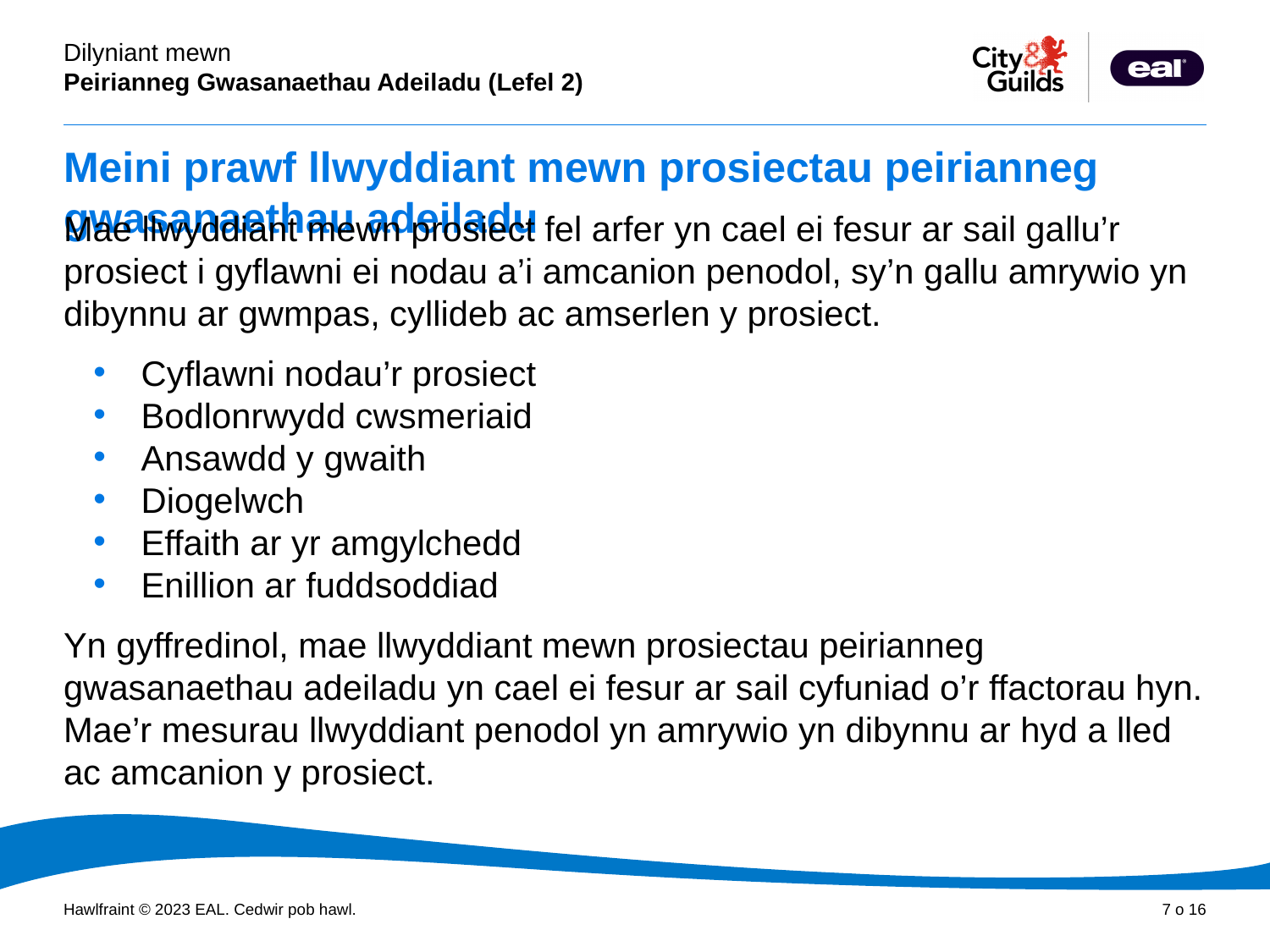

# Meini prawf llwyddiant mewn prosiectau peirianneg gwasanaethau adeiladu
Mae llwyddiant mewn prosiect fel arfer yn cael ei fesur ar sail gallu’r prosiect i gyflawni ei nodau a’i amcanion penodol, sy’n gallu amrywio yn dibynnu ar gwmpas, cyllideb ac amserlen y prosiect.
Cyflawni nodau’r prosiect
Bodlonrwydd cwsmeriaid
Ansawdd y gwaith
Diogelwch
Effaith ar yr amgylchedd
Enillion ar fuddsoddiad
Yn gyffredinol, mae llwyddiant mewn prosiectau peirianneg gwasanaethau adeiladu yn cael ei fesur ar sail cyfuniad o’r ffactorau hyn. Mae’r mesurau llwyddiant penodol yn amrywio yn dibynnu ar hyd a lled ac amcanion y prosiect.